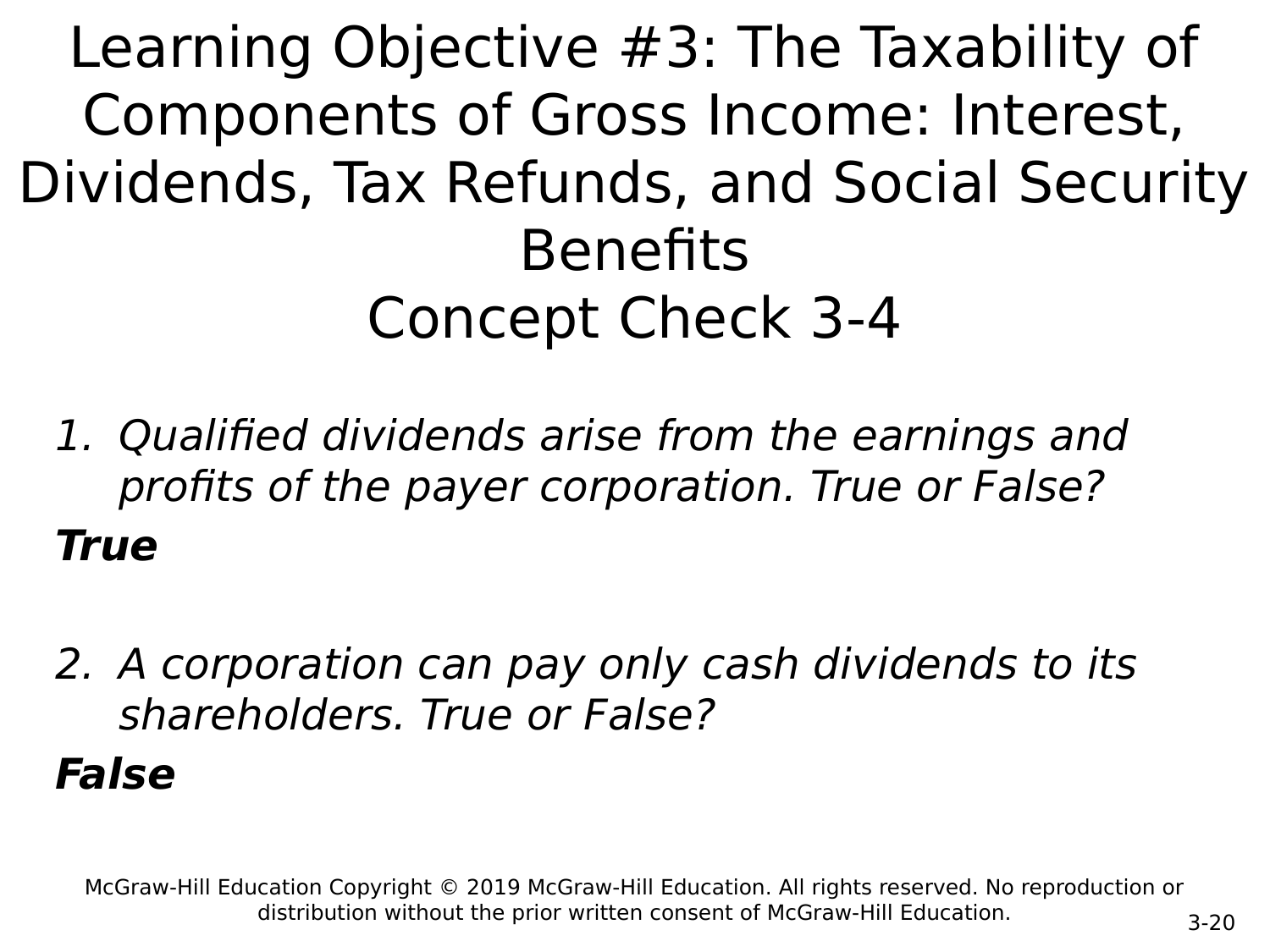

# Learning Objective #3: The Taxability of Components of Gross Income: Interest, Dividends, Tax Refunds, and Social Security Benefits Concept Check 3-4
Qualified dividends arise from the earnings and profits of the payer corporation. True or False?
True

A corporation can pay only cash dividends to its shareholders. True or False?
False
McGraw-Hill Education Copyright © 2019 McGraw-Hill Education. All rights reserved. No reproduction or distribution without the prior written consent of McGraw-Hill Education.
3-20